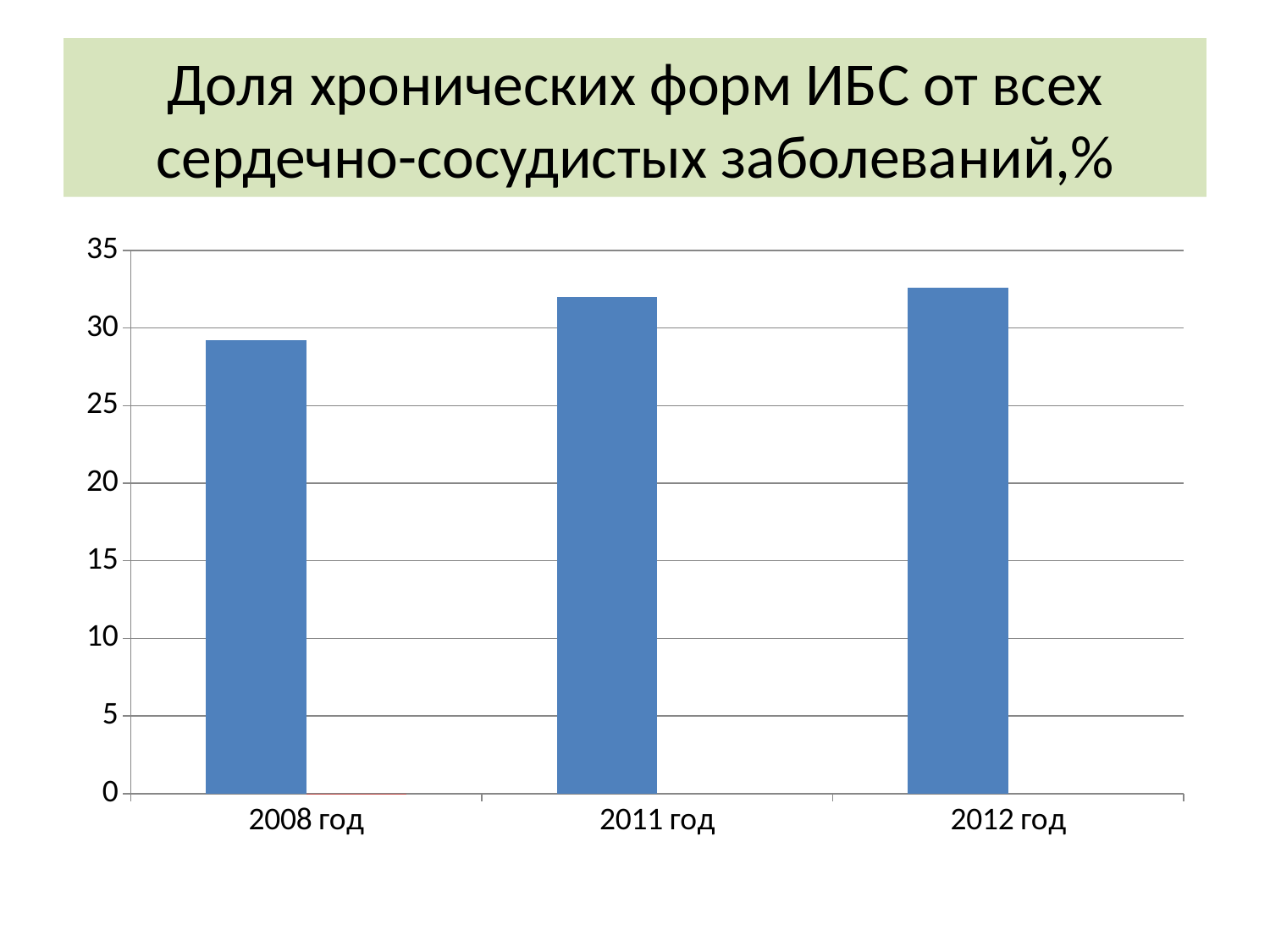

# Доля хронических форм ИБС от всех сердечно-сосудистых заболеваний,%

### Chart

| Category | Ряд 1 | Ряд 2 |
|---|---|---|
| 2008 год | 29.2 | 0.010000000000000004 |
| 2011 год | 32.0 | None |
| 2012 год | 32.6 | None |